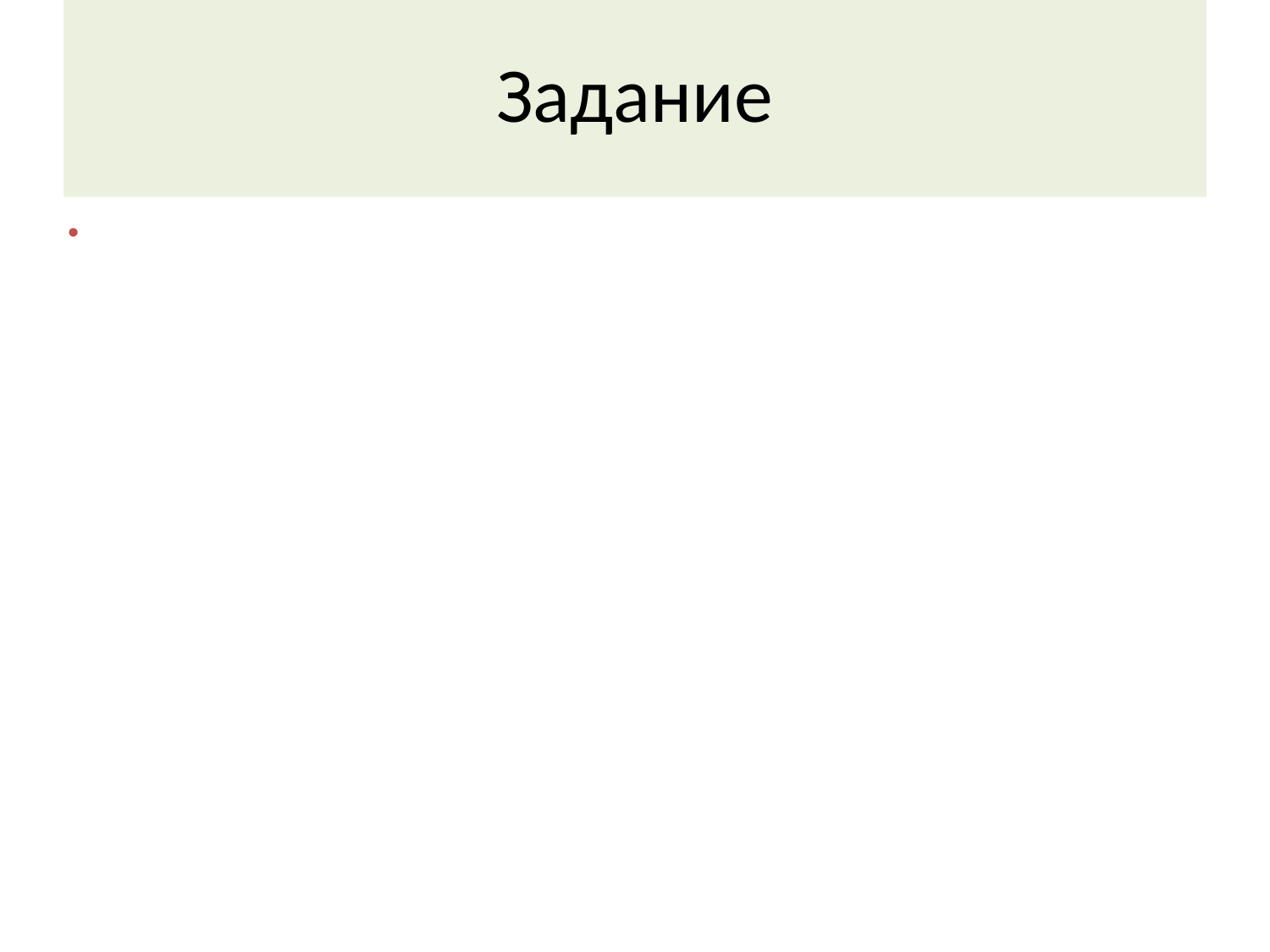

# Задание
1. Записать словосочетания с данными существительными.
Обозначить склонение и падеж существительных.

Привет (кому?) (брат,сестра)____________________________________________________________
Радовался (чему?) (весна,праздник)_______________________________________________________
Писать (чем?) (перо,мел)______________________________________________________________
Рассказывать (о ком?) (лиса,сова,ёж)________________________________________________________
Урожай (чего?) (овёс,пшеница)_________________________________________________________
Рассказ (кого?) (ветеран,гость)__________________________________________________________